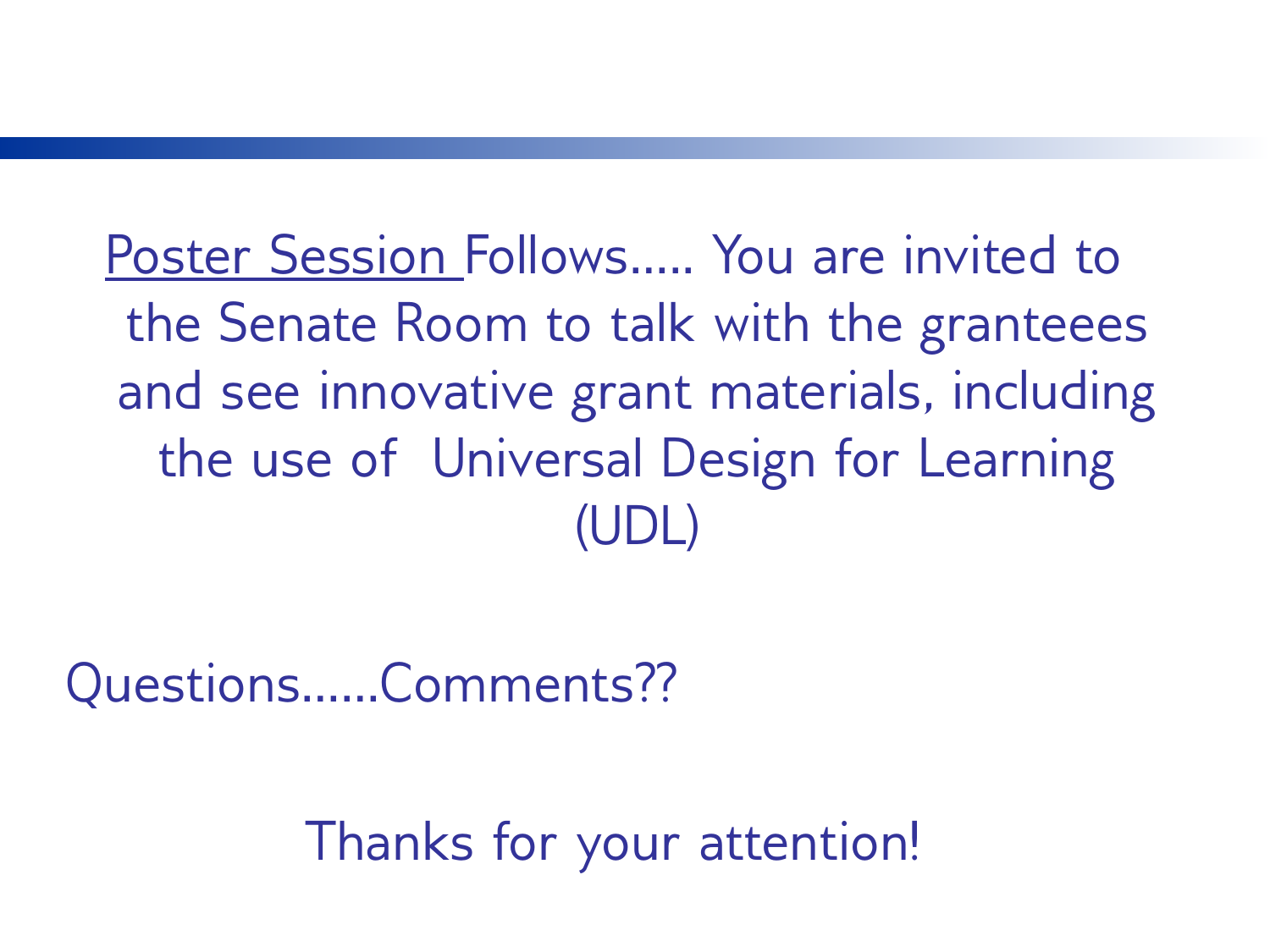

Poster Session Follows….. You are invited to the Senate Room to talk with the granteees and see innovative grant materials, including the use of  Universal Design for Learning (UDL)

Questions……Comments??

Thanks for your attention!